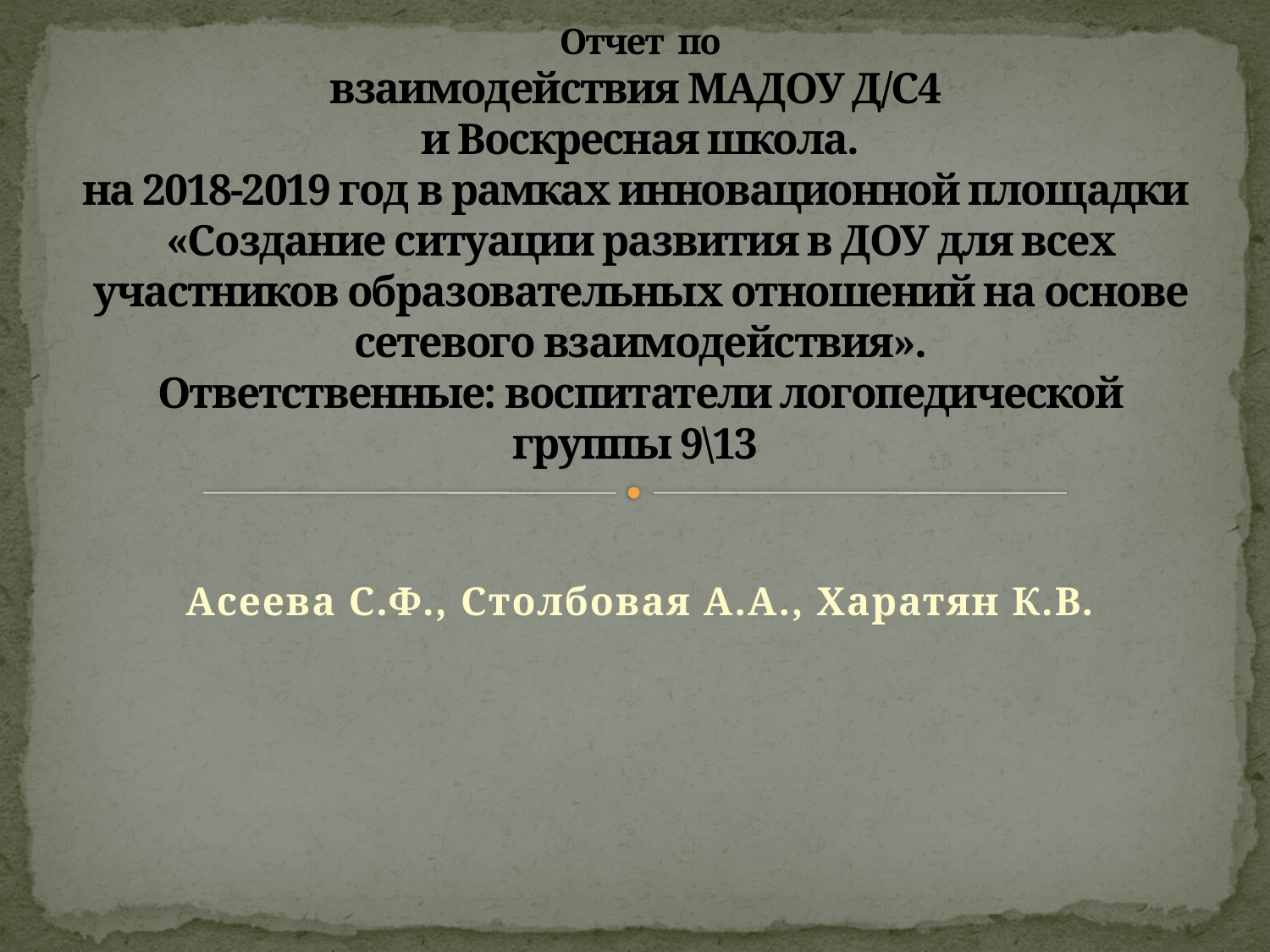

# Отчет  по взаимодействия МАДОУ Д/С4 и Воскресная школа. на 2018-2019 год в рамках инновационной площадки «Создание ситуации развития в ДОУ для всех участников образовательных отношений на основе сетевого взаимодействия». Ответственные: воспитатели логопедической группы 9\13

Асеева С.Ф., Столбовая А.А., Харатян К.В.